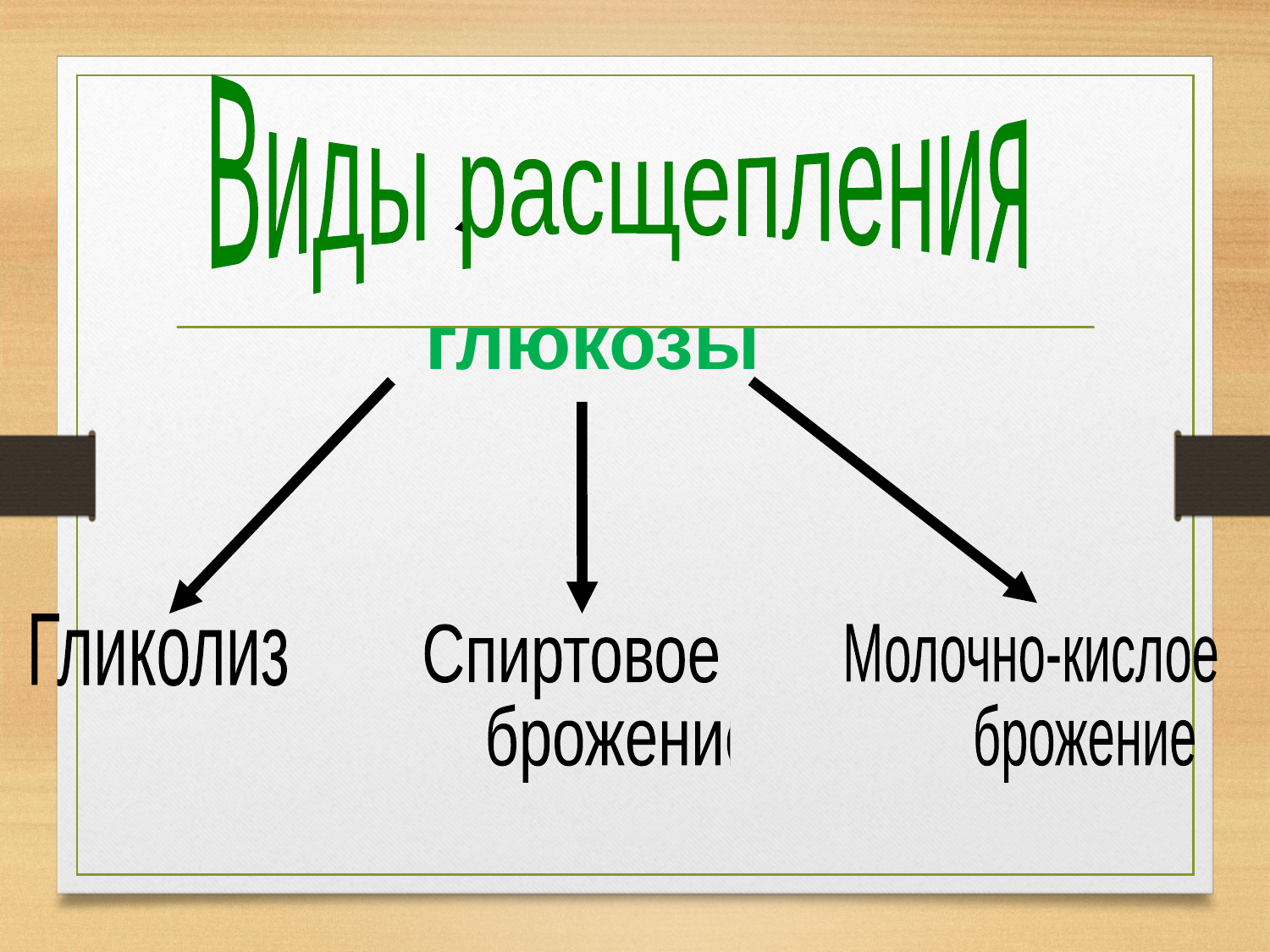

Где: В митохондриях.
Виды расщепления

глюкозы

Гликолиз
Спиртовое
   брожение
Молочно-кислое
    брожение